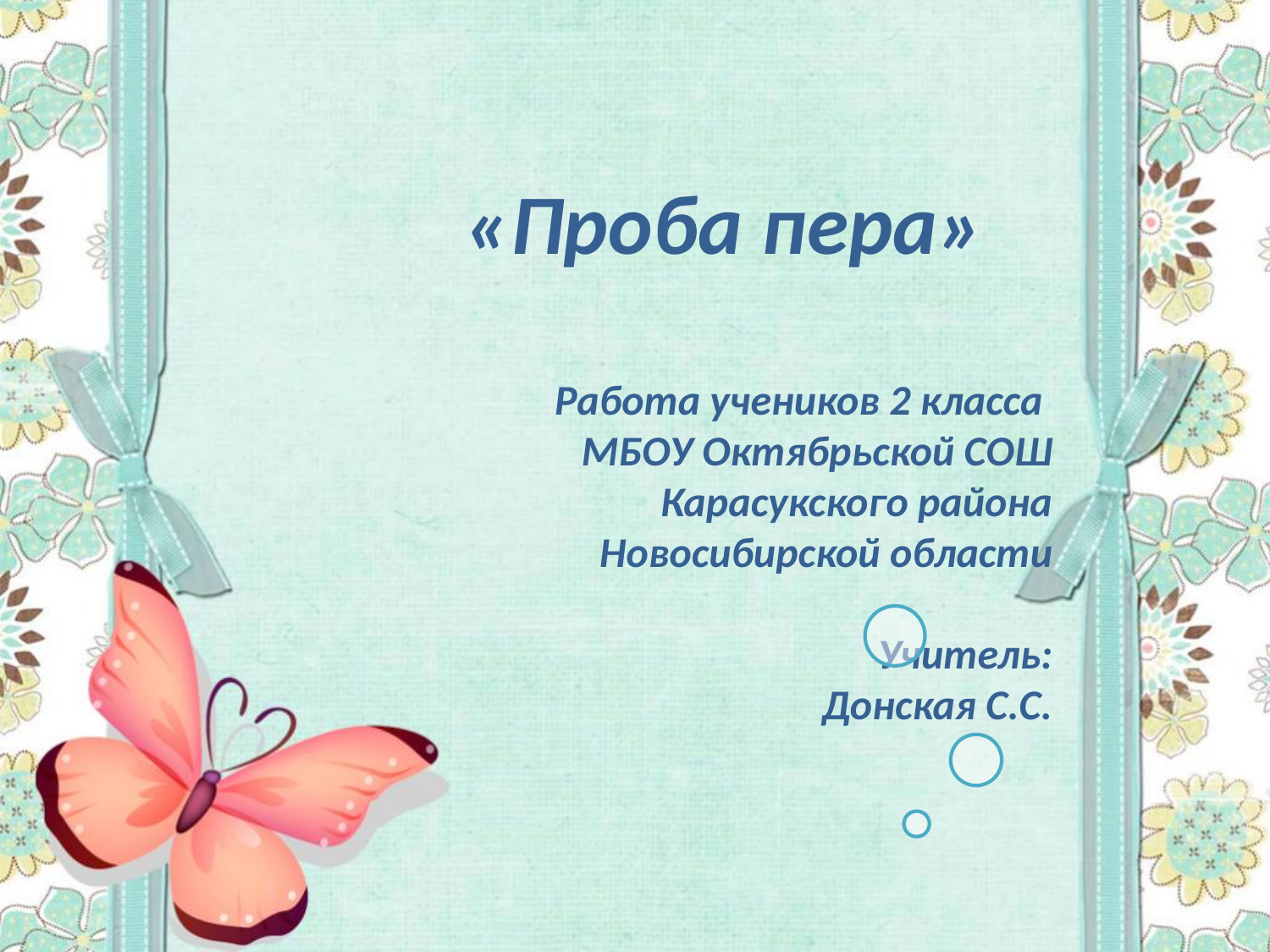

«Проба пера»

Работа учеников 2 класса
МБОУ Октябрьской СОШ
Карасукского района
Новосибирской области

Учитель:
Донская С.С.